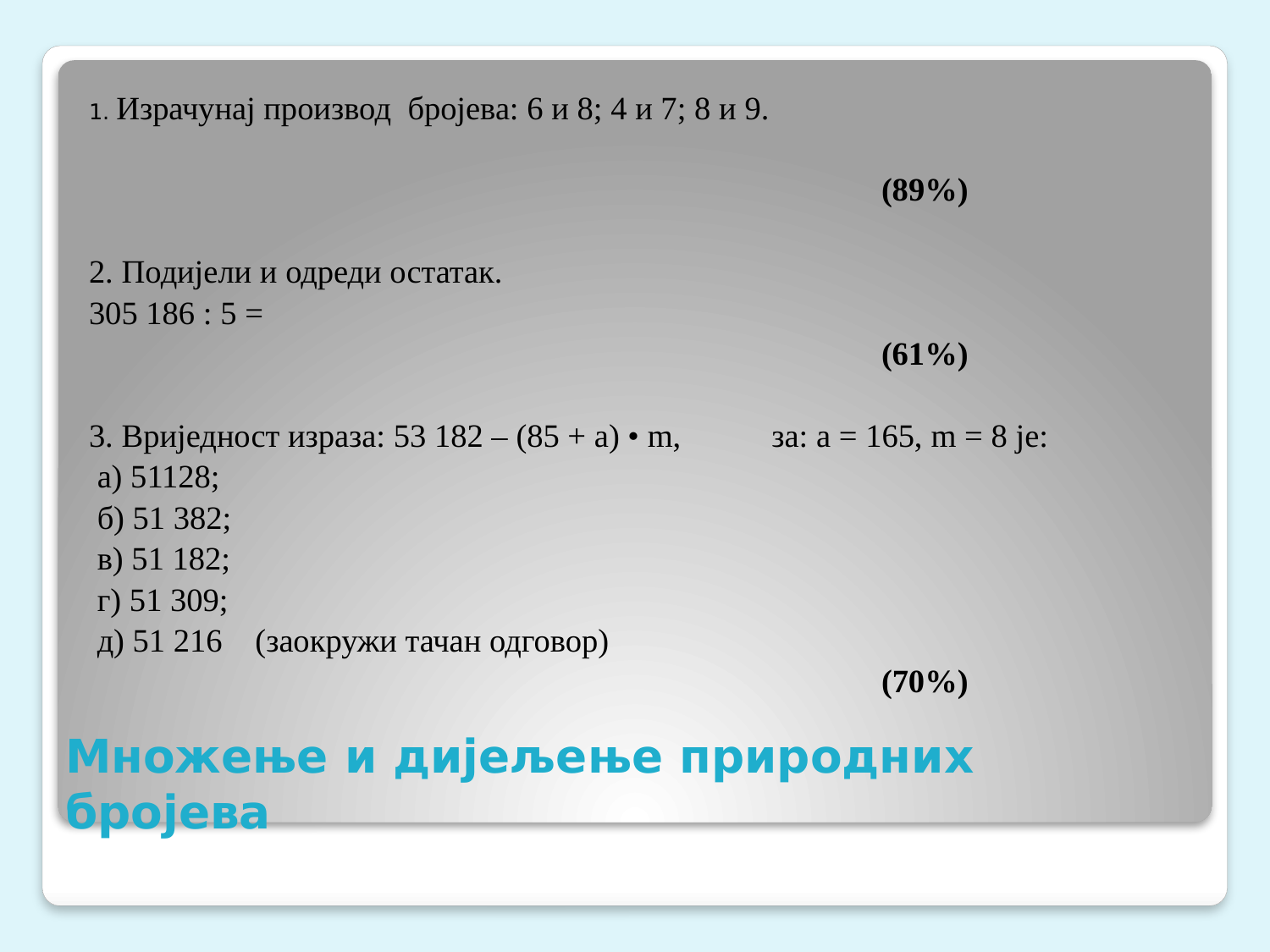

1. Израчунај производ  бројева: 6 и 8; 4 и 7; 8 и 9.

                                                                                                (89%)

2. Подијели и одреди остатак.
305 186 : 5 =
                                                                                                (61%)

3. Вриједност израза: 53 182 – (85 + а) • m,           за: а = 165, m = 8 је:
 а) 51128;
 б) 51 382;
 в) 51 182;
 г) 51 309;
 д) 51 216    (заокружи тачан одговор)
                                                                                                (70%)

# Множење и дијељење природних бројева